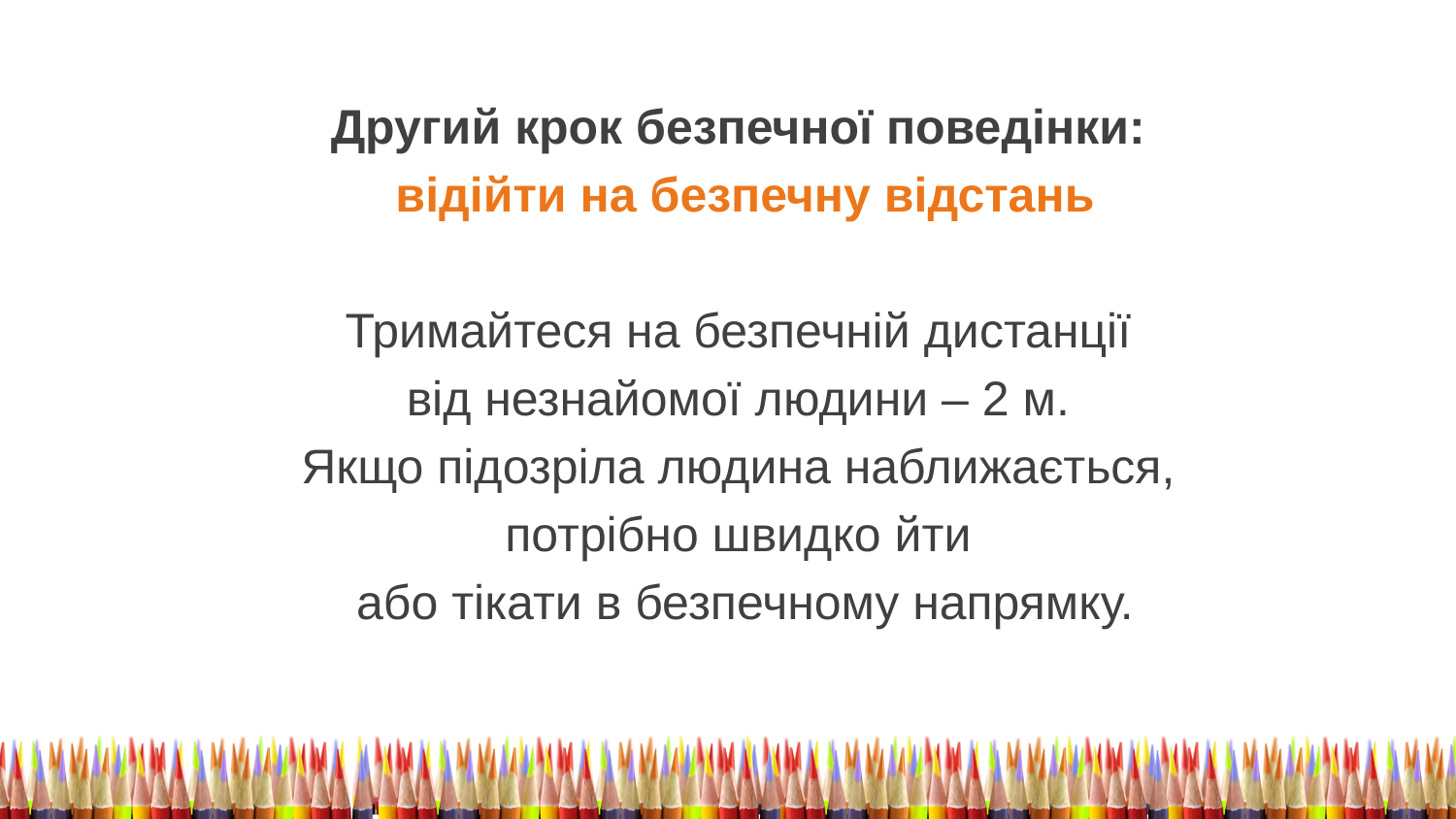

Другий крок безпечної поведінки:
відійти на безпечну відстань

Тримайтеся на безпечній дистанції
від незнайомої людини – 2 м.
Якщо підозріла людина наближається,
потрібно швидко йти
або тікати в безпечному напрямку.